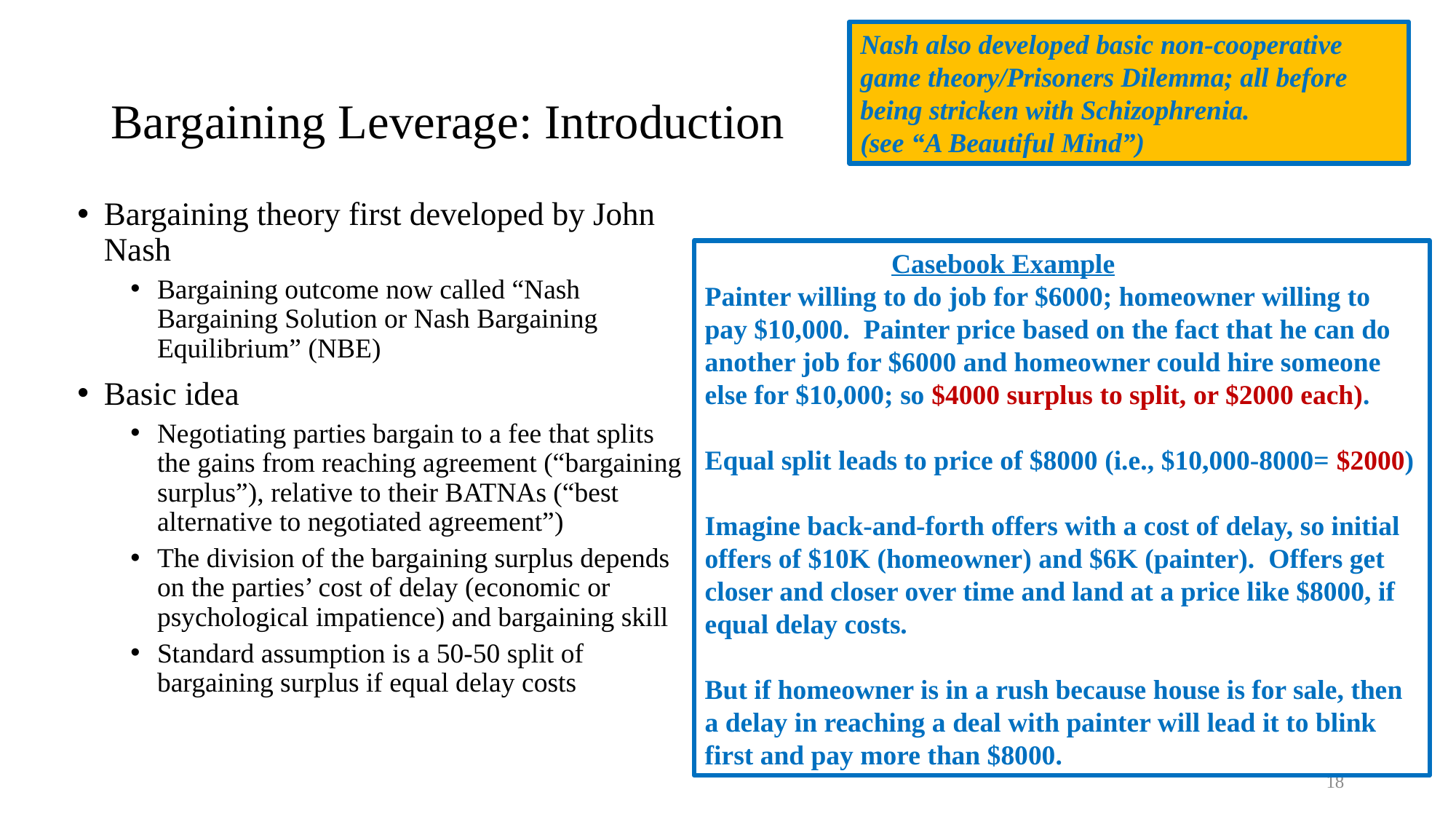

Nash also developed basic non-cooperative game theory/Prisoners Dilemma; all before being stricken with Schizophrenia.
(see “A Beautiful Mind”)
# Bargaining Leverage: Introduction
Bargaining theory first developed by John Nash
Bargaining outcome now called “Nash Bargaining Solution or Nash Bargaining Equilibrium” (NBE)
Basic idea
Negotiating parties bargain to a fee that splits the gains from reaching agreement (“bargaining surplus”), relative to their BATNAs (“best alternative to negotiated agreement”)
The division of the bargaining surplus depends on the parties’ cost of delay (economic or psychological impatience) and bargaining skill
Standard assumption is a 50-50 split of bargaining surplus if equal delay costs

                           Casebook Example
Painter willing to do job for $6000; homeowner willing to pay $10,000.  Painter price based on the fact that he can do another job for $6000 and homeowner could hire someone else for $10,000; so $4000 surplus to split, or $2000 each).
Equal split leads to price of $8000 (i.e., $10,000-8000= $2000)

Imagine back-and-forth offers with a cost of delay, so initial offers of $10K (homeowner) and $6K (painter).  Offers get closer and closer over time and land at a price like $8000, if equal delay costs.

But if homeowner is in a rush because house is for sale, then a delay in reaching a deal with painter will lead it to blink first and pay more than $8000.
18